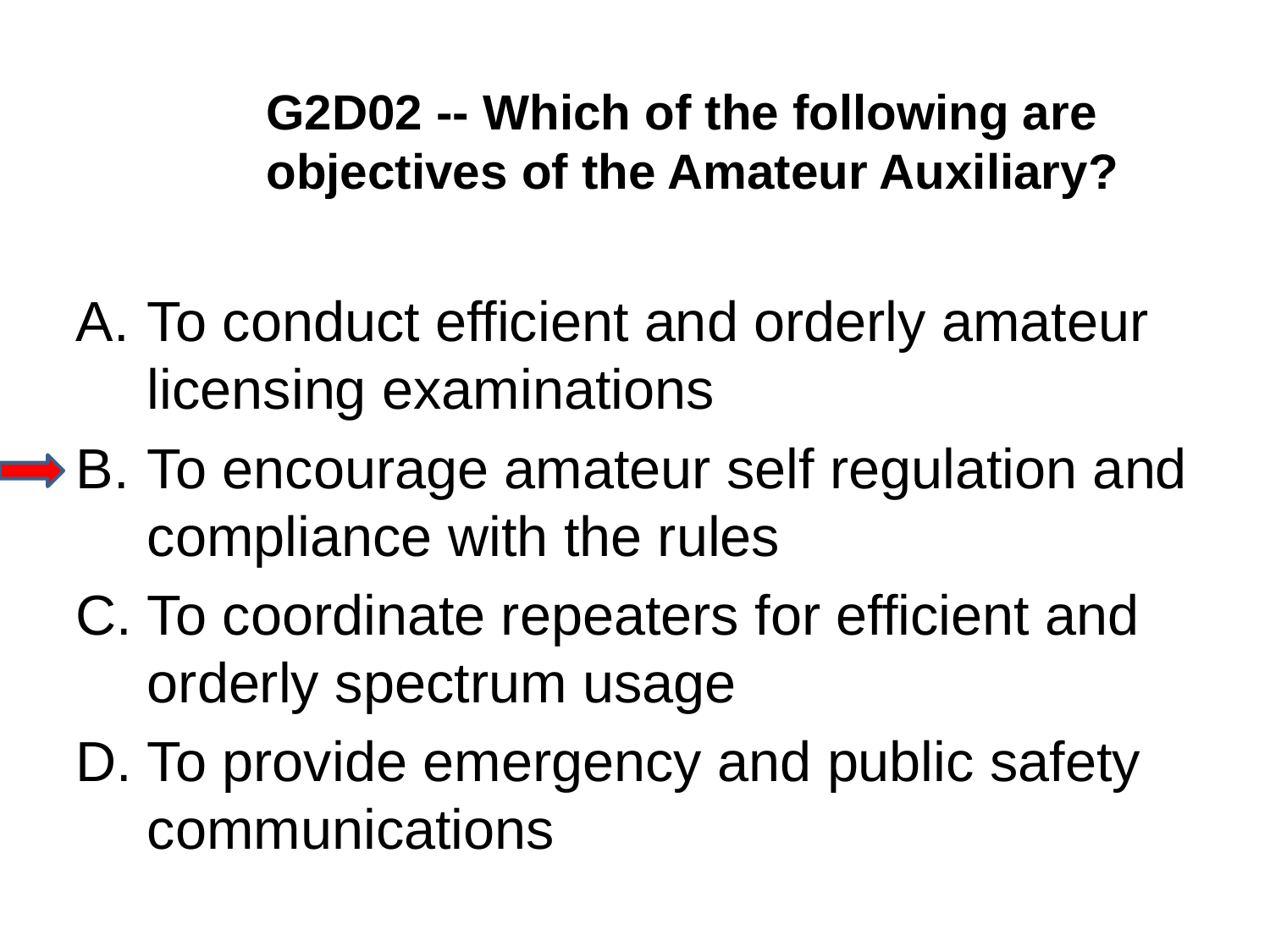

G2D02 -- Which of the following are objectives of the Amateur Auxiliary?
A.	To conduct efficient and orderly amateur licensing examinations
B.	To encourage amateur self regulation and compliance with the rules
C.	To coordinate repeaters for efficient and orderly spectrum usage
D.	To provide emergency and public safety communications